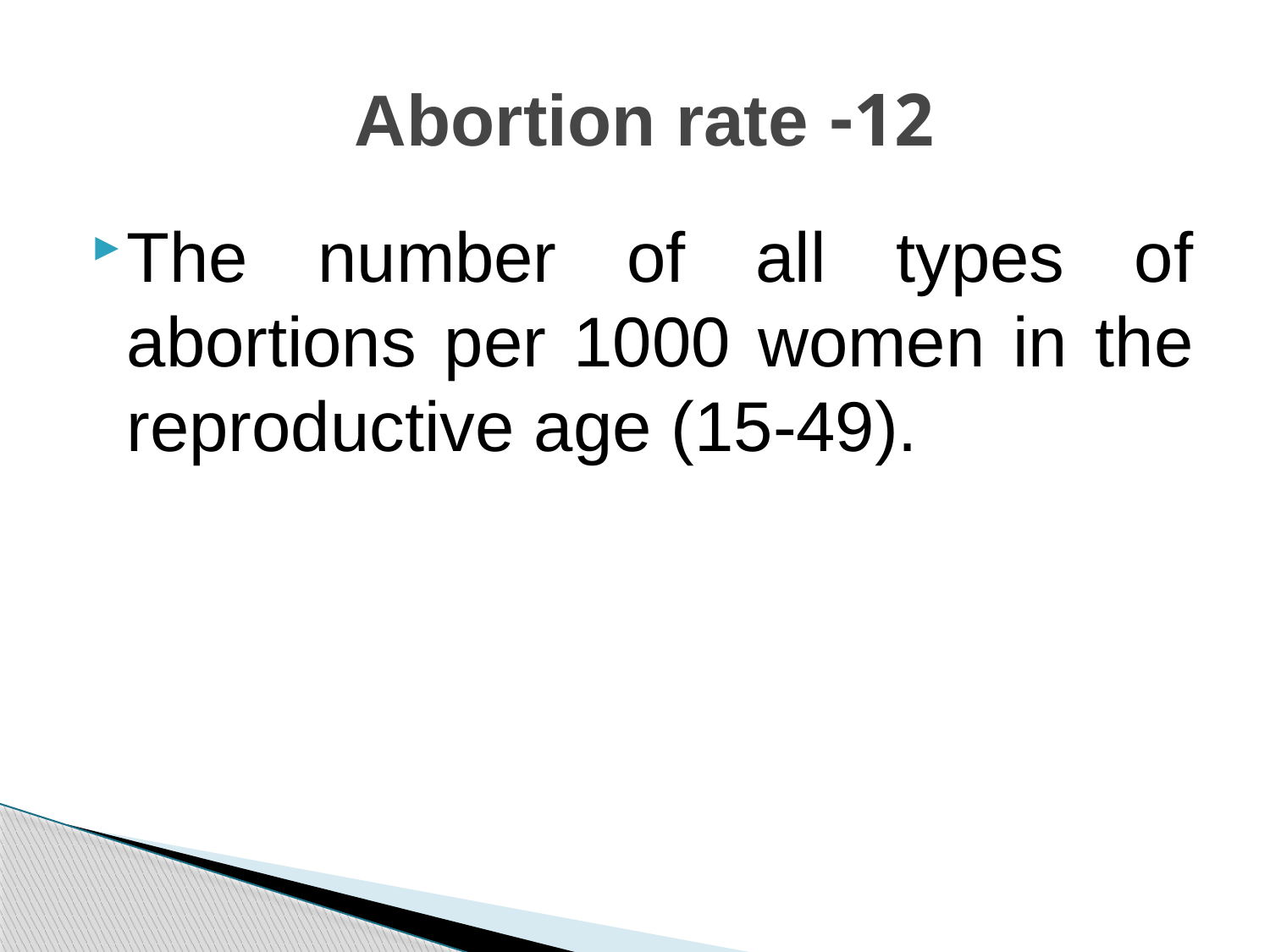

# 12- Abortion rate
The number of all types of abortions per 1000 women in the reproductive age (15-49).